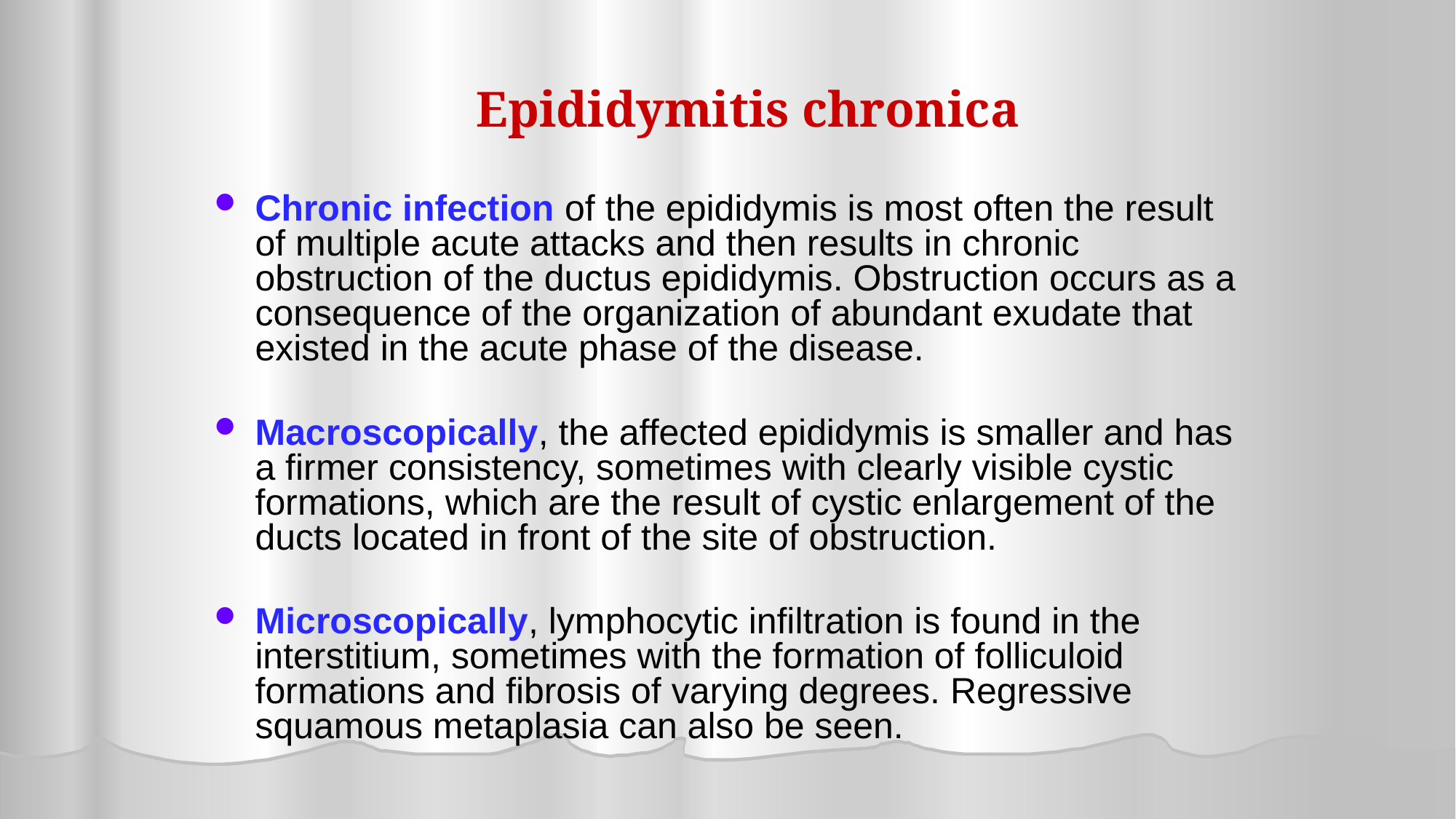

Epididymitis chronica

Chronic infection of the epididymis is most often the result of multiple acute attacks and then results in chronic obstruction of the ductus epididymis. Obstruction occurs as a consequence of the organization of abundant exudate that existed in the acute phase of the disease.

Macroscopically, the affected epididymis is smaller and has a firmer consistency, sometimes with clearly visible cystic formations, which are the result of cystic enlargement of the ducts located in front of the site of obstruction.

Microscopically, lymphocytic infiltration is found in the interstitium, sometimes with the formation of folliculoid formations and fibrosis of varying degrees. Regressive squamous metaplasia can also be seen.